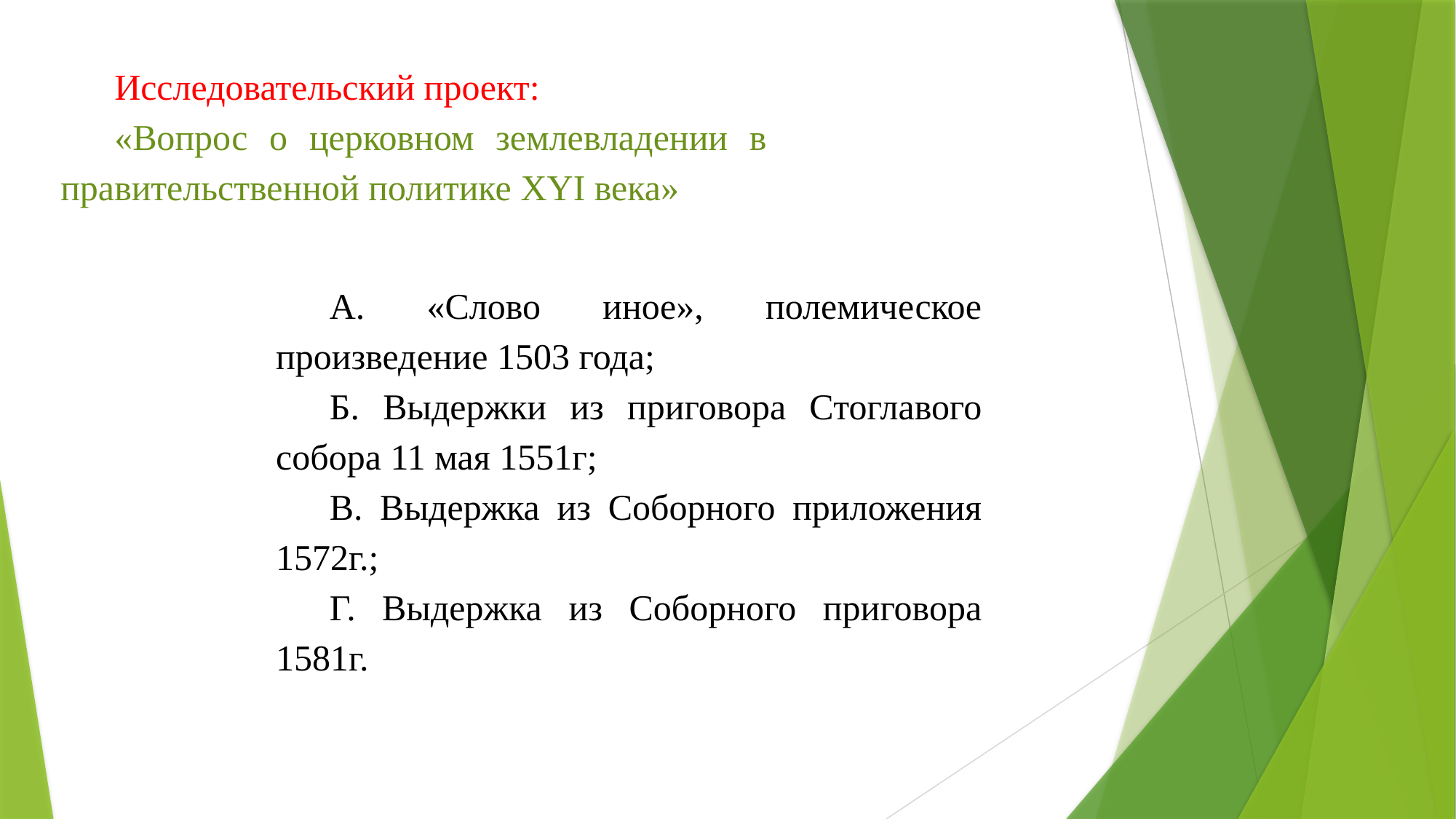

Исследовательский проект:
«Вопрос о церковном землевладении в правительственной политике XYI века»
А. «Слово иное», полемическое произведение 1503 года;
Б. Выдержки из приговора Стоглавого собора 11 мая 1551г;
В. Выдержка из Соборного приложения 1572г.;
Г. Выдержка из Соборного приговора 1581г.